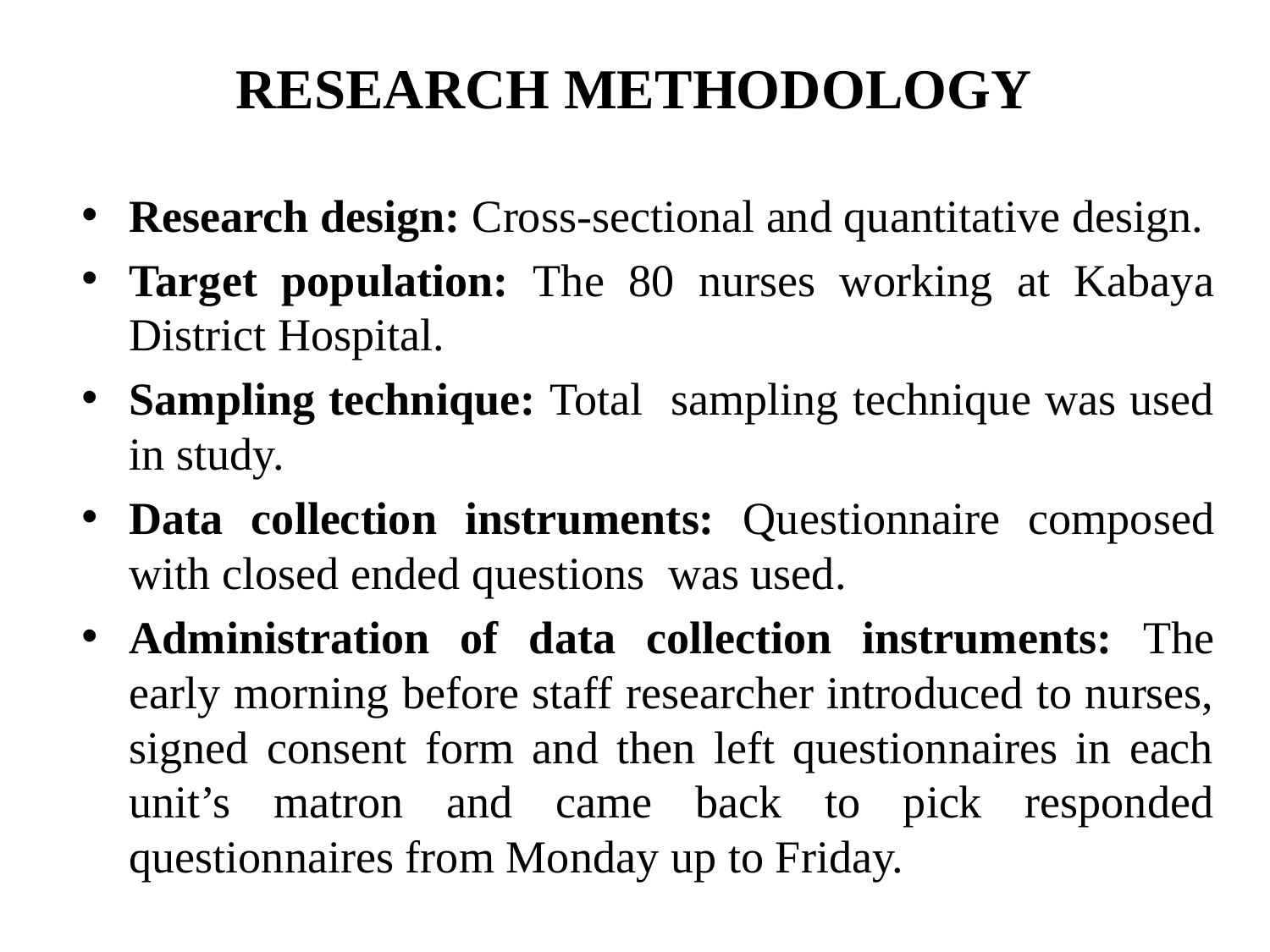

# RESEARCH METHODOLOGY
Research design: Cross-sectional and quantitative design.
Target population: The 80 nurses working at Kabaya District Hospital.
Sampling technique: Total  sampling technique was used in study.
Data collection instruments: Questionnaire composed with closed ended questions  was used.
Administration of data collection instruments: The early morning before staff researcher introduced to nurses, signed consent form and then left questionnaires in each unit’s matron and came back to pick responded questionnaires from Monday up to Friday.